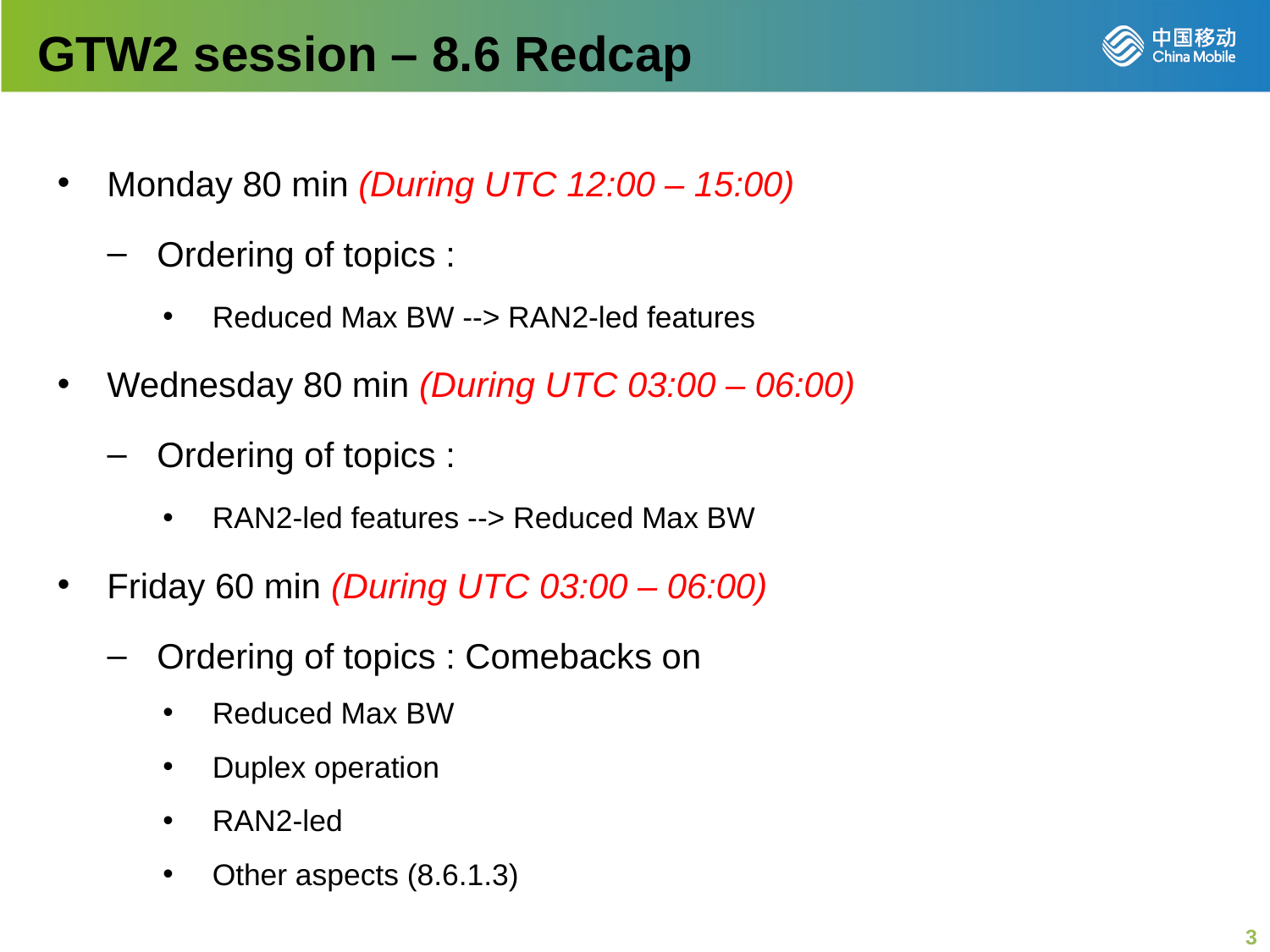

GTW2 session – 8.6 Redcap
Monday 80 min (During UTC 12:00 – 15:00)
Ordering of topics :
Reduced Max BW --> RAN2-led features
Wednesday 80 min (During UTC 03:00 – 06:00)
Ordering of topics :
RAN2-led features --> Reduced Max BW
Friday 60 min (During UTC 03:00 – 06:00)
Ordering of topics : Comebacks on
Reduced Max BW
Duplex operation
RAN2-led
Other aspects (8.6.1.3)